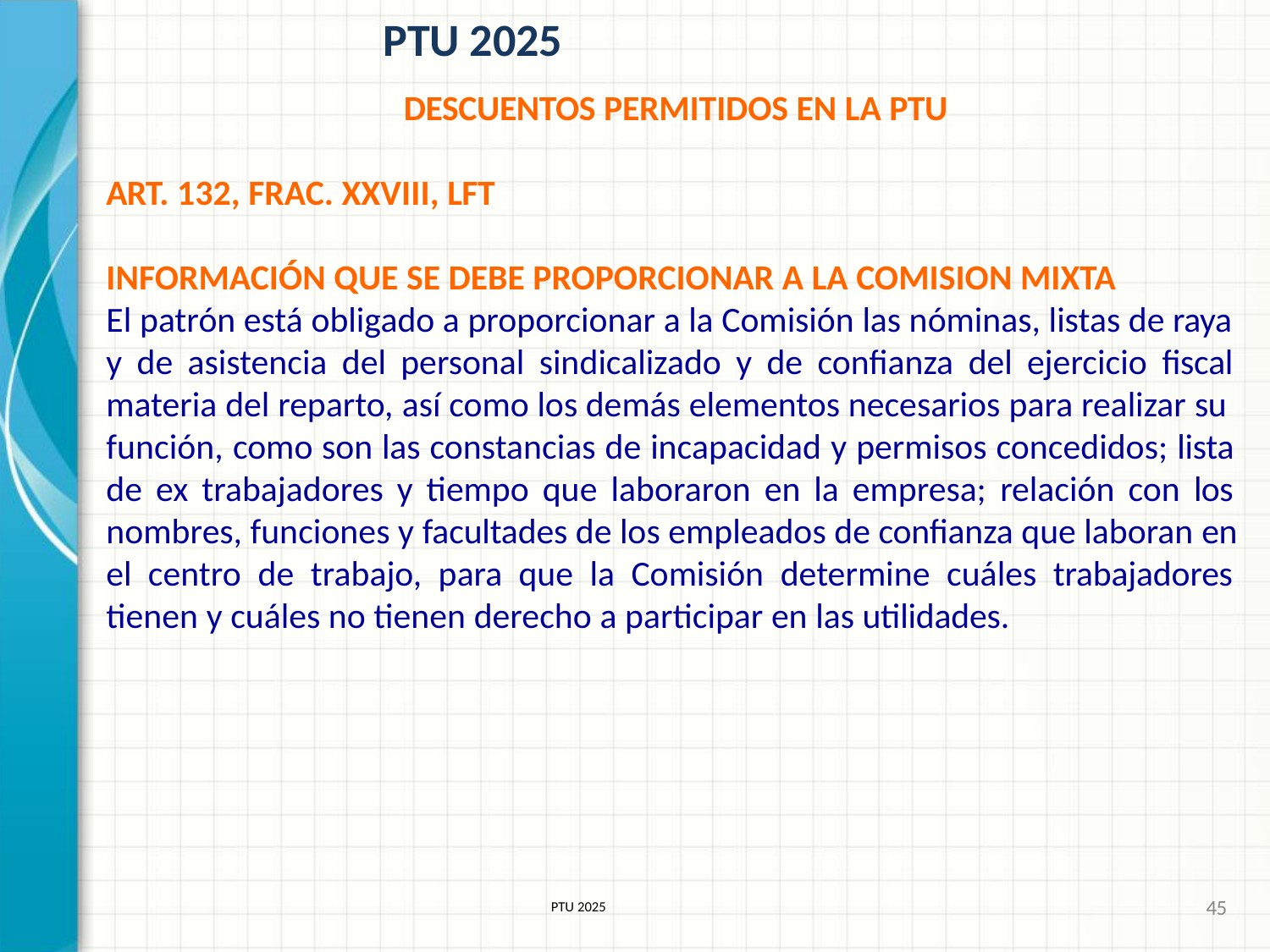

# PTU 2025
DESCUENTOS PERMITIDOS EN LA PTU
ART. 132, FRAC. XXVIII, LFT
INFORMACIÓN QUE SE DEBE PROPORCIONAR A LA COMISION MIXTA
El patrón está obligado a proporcionar a la Comisión las nóminas, listas de raya y de asistencia del personal sindicalizado y de confianza del ejercicio fiscal materia del reparto, así como los demás elementos necesarios para realizar su función, como son las constancias de incapacidad y permisos concedidos; lista de ex trabajadores y tiempo que laboraron en la empresa; relación con los nombres, funciones y facultades de los empleados de confianza que laboran en el centro de trabajo, para que la Comisión determine cuáles trabajadores tienen y cuáles no tienen derecho a participar en las utilidades.
45
PTU 2025